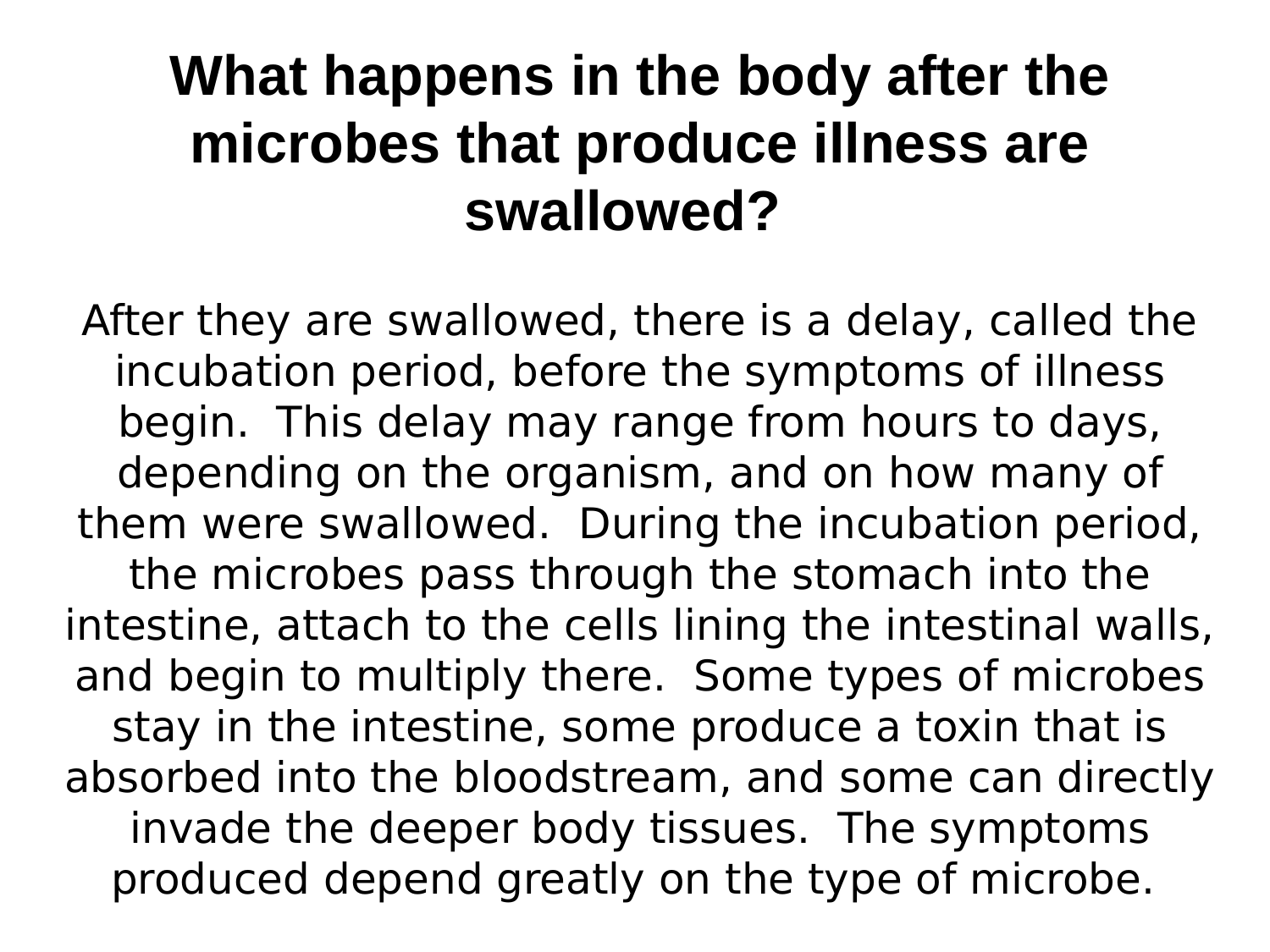

What happens in the body after the microbes that produce illness are swallowed?
After they are swallowed, there is a delay, called the incubation period, before the symptoms of illness begin.  This delay may range from hours to days, depending on the organism, and on how many of them were swallowed.  During the incubation period, the microbes pass through the stomach into the intestine, attach to the cells lining the intestinal walls, and begin to multiply there.  Some types of microbes stay in the intestine, some produce a toxin that is absorbed into the bloodstream, and some can directly invade the deeper body tissues.  The symptoms produced depend greatly on the type of microbe.